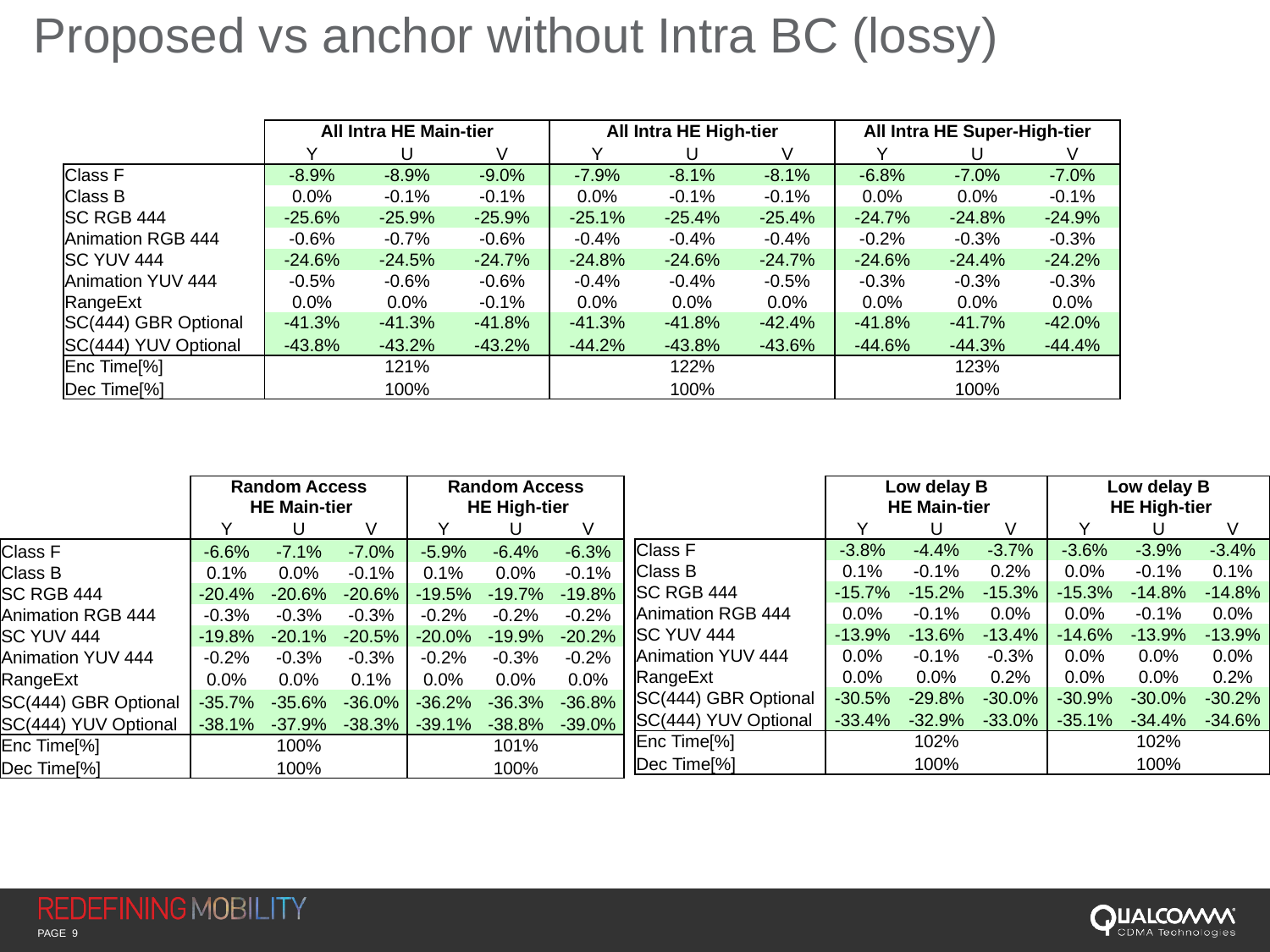

Proposed vs anchor without Intra BC (lossy)
|  | All Intra HE Main-tier |  |  | All Intra HE High-tier |  |  | All Intra HE Super-High-tier |  |  |
| --- | --- | --- | --- | --- | --- | --- | --- | --- | --- |
|  | Y | U | V | Y | U | V | Y | U | V |
| Class F | -8.9% | -8.9% | -9.0% | -7.9% | -8.1% | -8.1% | -6.8% | -7.0% | -7.0% |
| Class B | 0.0% | -0.1% | -0.1% | 0.0% | -0.1% | -0.1% | 0.0% | 0.0% | -0.1% |
| SC RGB 444 | -25.6% | -25.9% | -25.9% | -25.1% | -25.4% | -25.4% | -24.7% | -24.8% | -24.9% |
| Animation RGB 444 | -0.6% | -0.7% | -0.6% | -0.4% | -0.4% | -0.4% | -0.2% | -0.3% | -0.3% |
| SC YUV 444 | -24.6% | -24.5% | -24.7% | -24.8% | -24.6% | -24.7% | -24.6% | -24.4% | -24.2% |
| Animation YUV 444 | -0.5% | -0.6% | -0.6% | -0.4% | -0.4% | -0.5% | -0.3% | -0.3% | -0.3% |
| RangeExt | 0.0% | 0.0% | -0.1% | 0.0% | 0.0% | 0.0% | 0.0% | 0.0% | 0.0% |
| SC(444) GBR Optional | -41.3% | -41.3% | -41.8% | -41.3% | -41.8% | -42.4% | -41.8% | -41.7% | -42.0% |
| SC(444) YUV Optional | -43.8% | -43.2% | -43.2% | -44.2% | -43.8% | -43.6% | -44.6% | -44.3% | -44.4% |
| Enc Time[%] | 121% |  |  | 122% |  |  | 123% |  |  |
| Dec Time[%] | 100% |  |  | 100% |  |  | 100% |  |  |
|  | Random Access HE Main-tier |  |  | Random Access HE High-tier |  |  |
| --- | --- | --- | --- | --- | --- | --- |
|  | Y | U | V | Y | U | V |
| Class F | -6.6% | -7.1% | -7.0% | -5.9% | -6.4% | -6.3% |
| Class B | 0.1% | 0.0% | -0.1% | 0.1% | 0.0% | -0.1% |
| SC RGB 444 | -20.4% | -20.6% | -20.6% | -19.5% | -19.7% | -19.8% |
| Animation RGB 444 | -0.3% | -0.3% | -0.3% | -0.2% | -0.2% | -0.2% |
| SC YUV 444 | -19.8% | -20.1% | -20.5% | -20.0% | -19.9% | -20.2% |
| Animation YUV 444 | -0.2% | -0.3% | -0.3% | -0.2% | -0.3% | -0.2% |
| RangeExt | 0.0% | 0.0% | 0.1% | 0.0% | 0.0% | 0.0% |
| SC(444) GBR Optional | -35.7% | -35.6% | -36.0% | -36.2% | -36.3% | -36.8% |
| SC(444) YUV Optional | -38.1% | -37.9% | -38.3% | -39.1% | -38.8% | -39.0% |
| Enc Time[%] | 100% |  |  | 101% |  |  |
| Dec Time[%] | 100% |  |  | 100% |  |  |
|  | Low delay B HE Main-tier |  |  | Low delay B HE High-tier |  |  |
| --- | --- | --- | --- | --- | --- | --- |
|  | Y | U | V | Y | U | V |
| Class F | -3.8% | -4.4% | -3.7% | -3.6% | -3.9% | -3.4% |
| Class B | 0.1% | -0.1% | 0.2% | 0.0% | -0.1% | 0.1% |
| SC RGB 444 | -15.7% | -15.2% | -15.3% | -15.3% | -14.8% | -14.8% |
| Animation RGB 444 | 0.0% | -0.1% | 0.0% | 0.0% | -0.1% | 0.0% |
| SC YUV 444 | -13.9% | -13.6% | -13.4% | -14.6% | -13.9% | -13.9% |
| Animation YUV 444 | 0.0% | -0.1% | -0.3% | 0.0% | 0.0% | 0.0% |
| RangeExt | 0.0% | 0.0% | 0.2% | 0.0% | 0.0% | 0.2% |
| SC(444) GBR Optional | -30.5% | -29.8% | -30.0% | -30.9% | -30.0% | -30.2% |
| SC(444) YUV Optional | -33.4% | -32.9% | -33.0% | -35.1% | -34.4% | -34.6% |
| Enc Time[%] | 102% |  |  | 102% |  |  |
| Dec Time[%] | 100% |  |  | 100% |  |  |